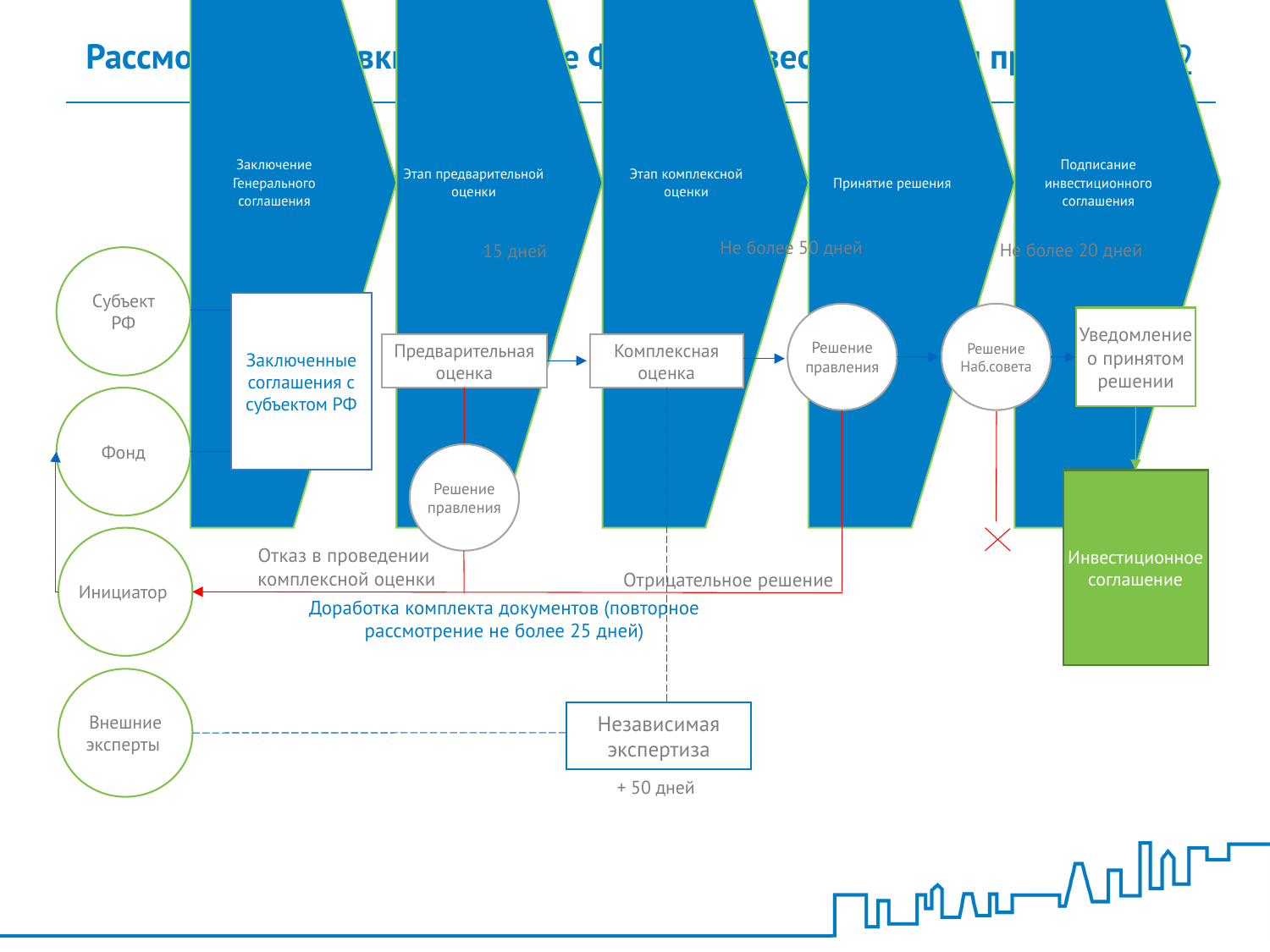

Заключение Генерального соглашения
Этап предварительной оценки
Этап комплексной оценки
Принятие решения
Подписание инвестиционного соглашения
# Рассмотрение заявки на участие Фонда в инвестиционном проекте
12
Не более 50 дней
Не более 20 дней
15 дней
Субъект РФ
Заключенные соглашения с субъектом РФ
Решение правления
Решение Наб.совета
Уведомление о принятом решении
Предварительная оценка
Комплексная оценка
Фонд
Решение правления
Инвестиционное соглашение
Инициатор
Отказ в проведении
комплексной оценки
Отрицательное решение
Доработка комплекта документов (повторное рассмотрение не более 25 дней)
Внешние эксперты
Независимая экспертиза
+ 50 дней